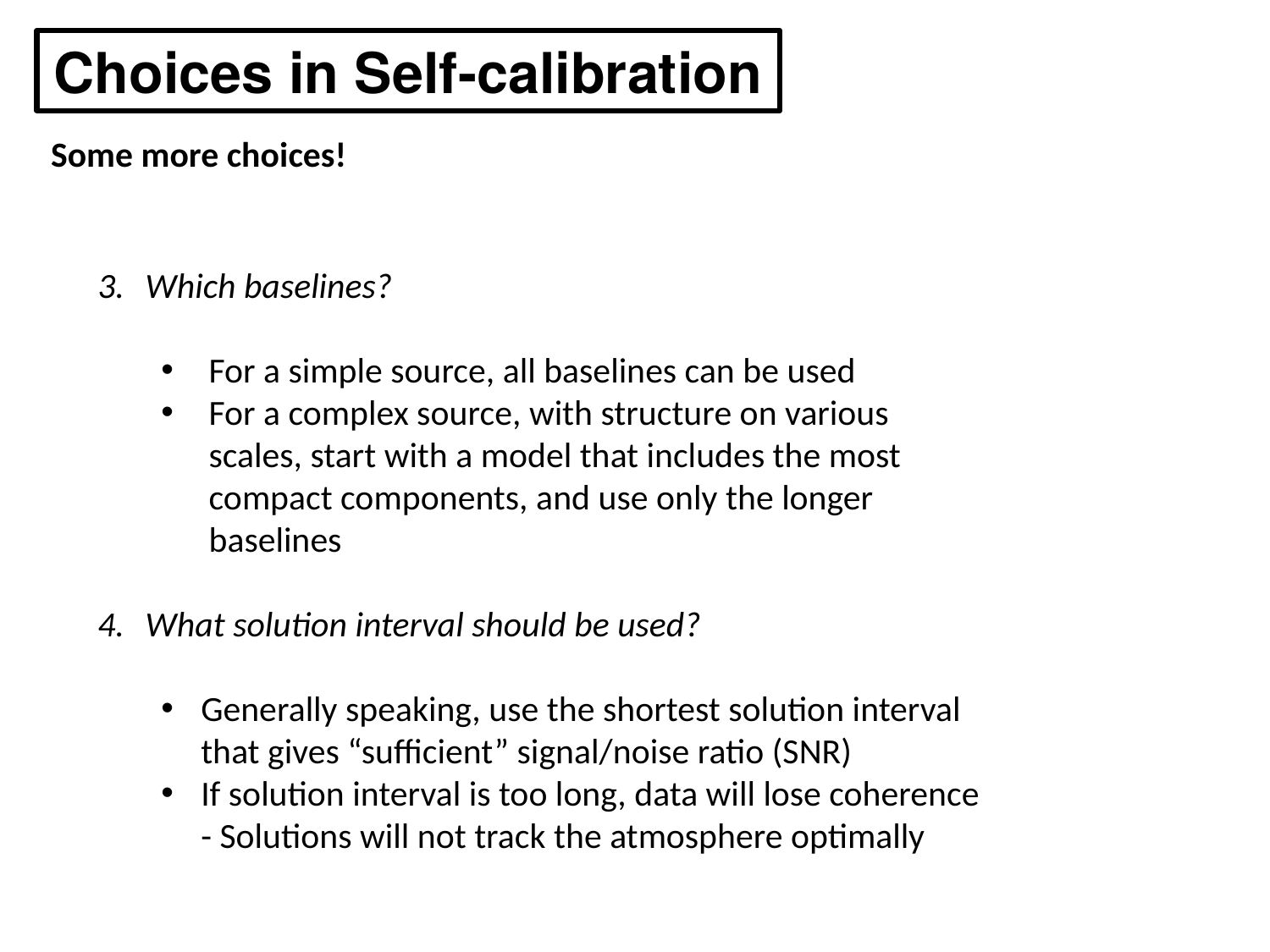

Choices in Self-calibration
Some more choices!
Which baselines?

For a simple source, all baselines can be used
For a complex source, with structure on various scales, start with a model that includes the most compact components, and use only the longer baselines

What solution interval should be used?

Generally speaking, use the shortest solution interval that gives “sufficient” signal/noise ratio (SNR)
If solution interval is too long, data will lose coherence - Solutions will not track the atmosphere optimally